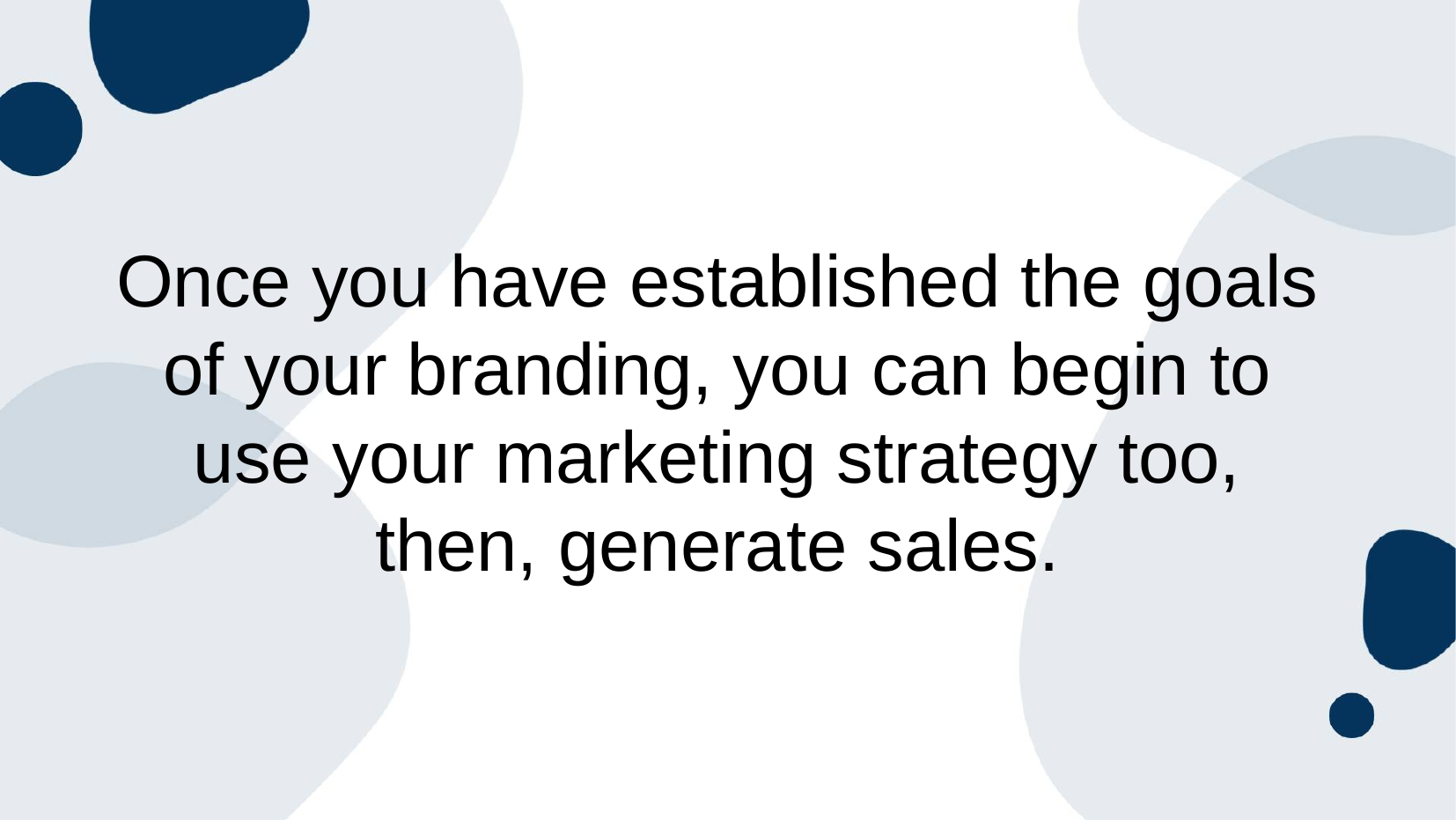

Once you have established the goals
of your branding, you can begin to
use your marketing strategy too,
then, generate sales.